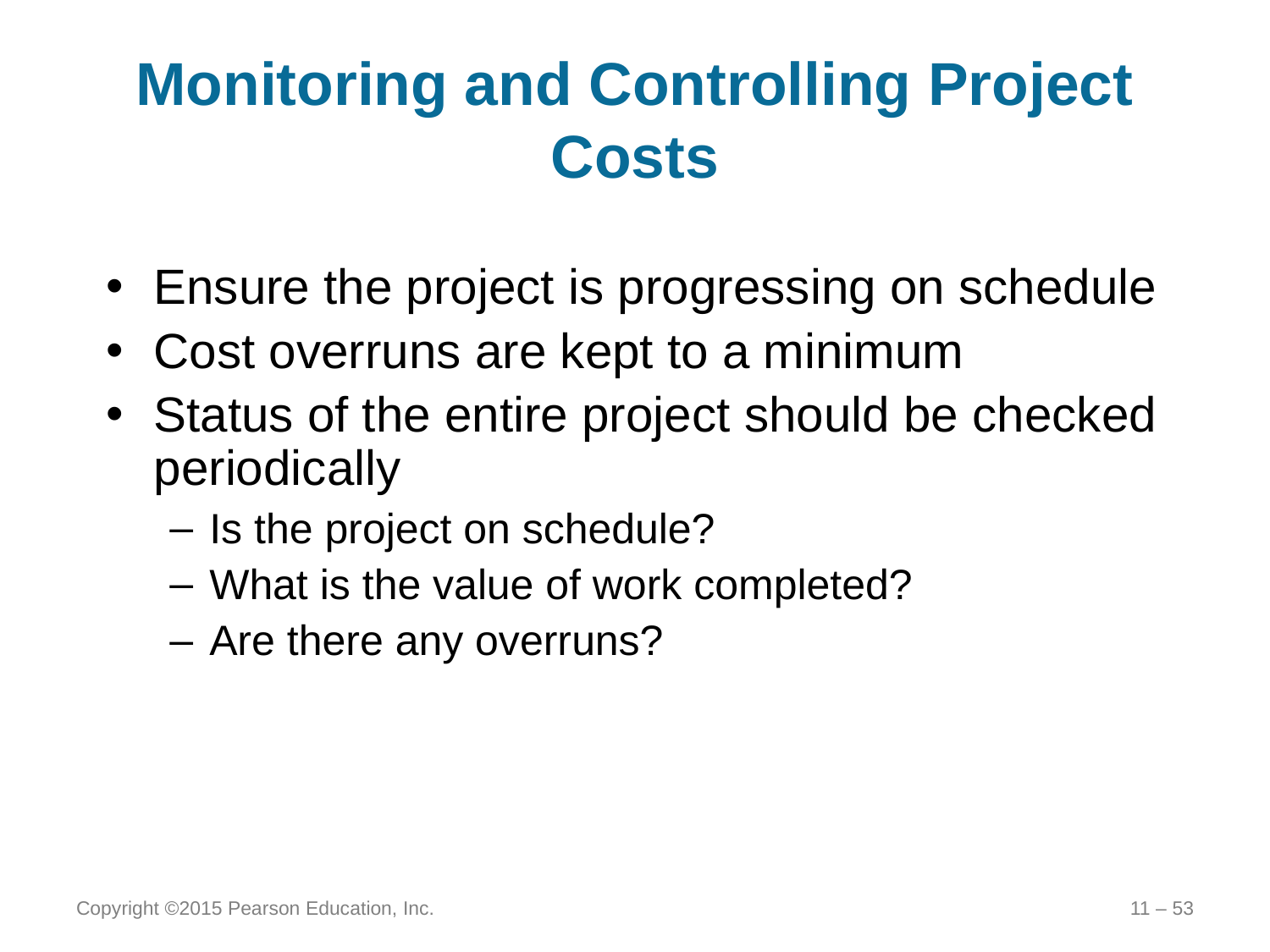

# Monitoring and Controlling Project Costs
Ensure the project is progressing on schedule
Cost overruns are kept to a minimum
Status of the entire project should be checked periodically
Is the project on schedule?
What is the value of work completed?
Are there any overruns?
Copyright ©2015 Pearson Education, Inc.
11 – 53